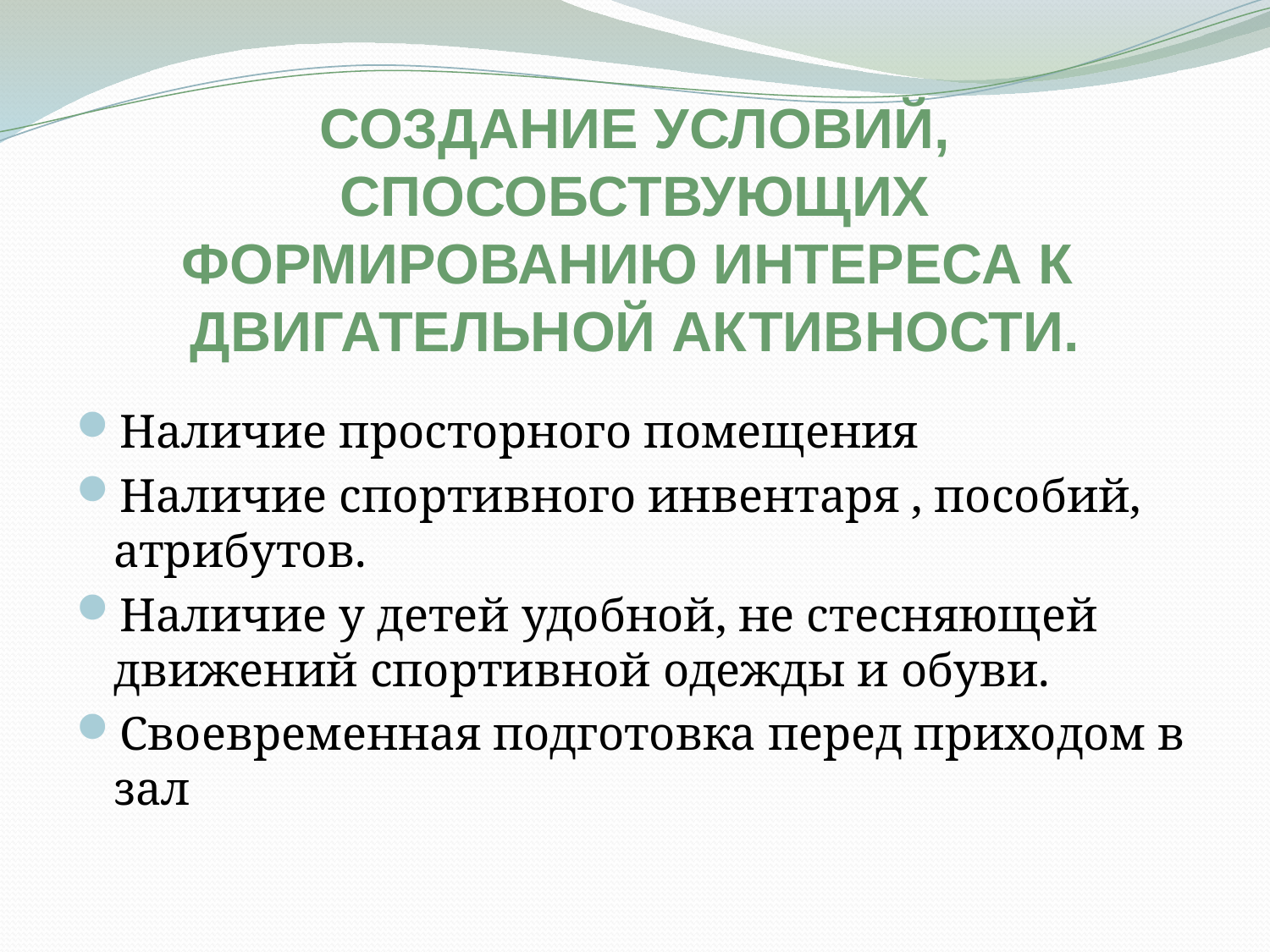

#
Создание условий,
способствующих
формированию интереса к
двигательной активности.
Наличие просторного помещения
Наличие спортивного инвентаря , пособий,  атрибутов.
Наличие у детей удобной, не стесняющей движений спортивной одежды и обуви.
Своевременная подготовка перед приходом в зал